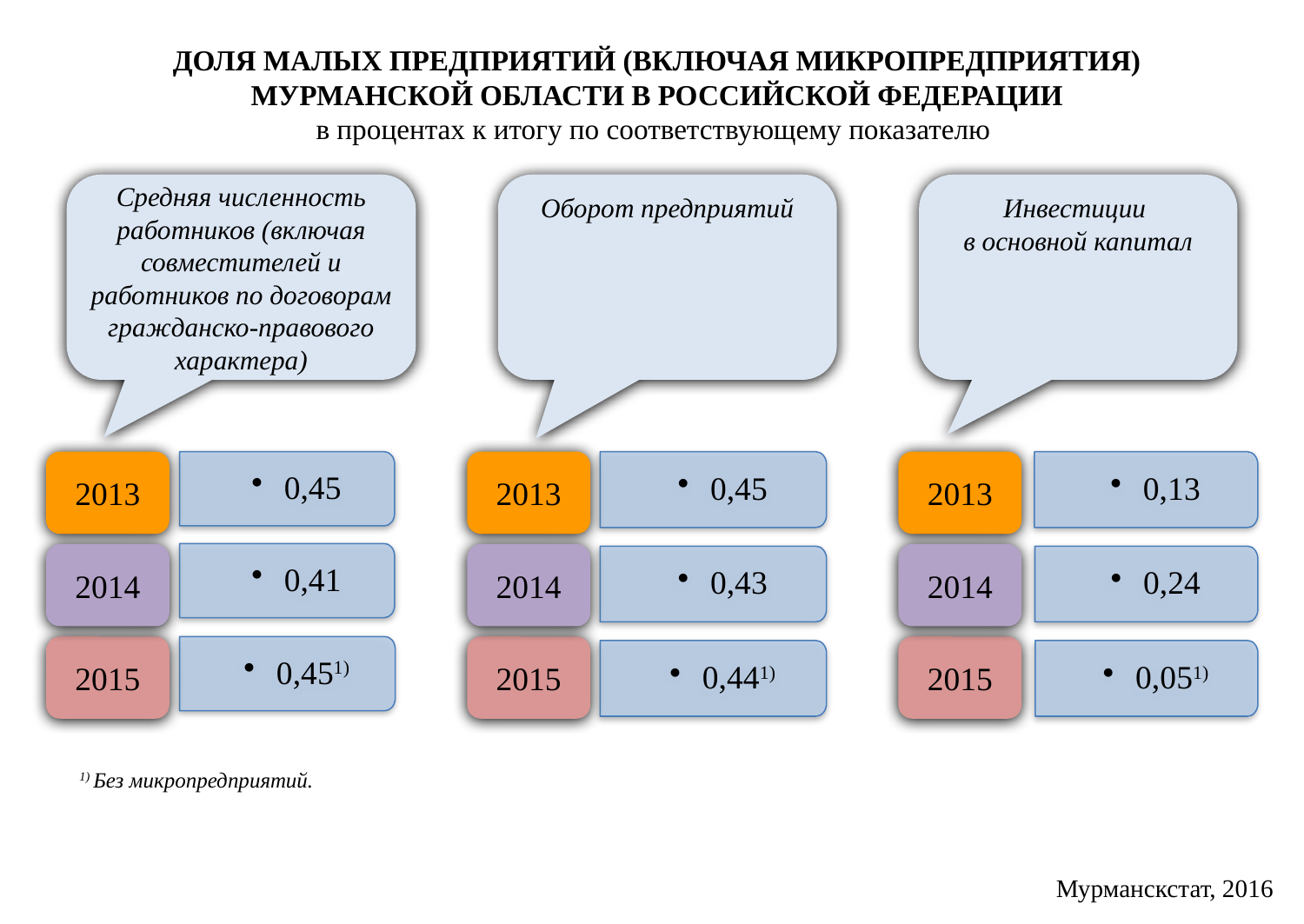

ДОЛЯ МАЛЫХ ПРЕДПРИЯТИЙ (ВКЛЮЧАЯ МИКРОПРЕДПРИЯТИЯ)
 МУРМАНСКОЙ ОБЛАСТИ В РОССИЙСКОЙ ФЕДЕРАЦИИ
в процентах к итогу по соответствующему показателю
Средняя численность работников (включая совместителей и работников по договорам гражданско-правового характера)
Оборот предприятий
Инвестиции
в основной капитал
2013
0,45
0,41
2014
2015
0,451)
2013
0,45
2014
0,43
2015
0,441)
2013
0,13
2014
0,24
2015
0,051)
1) Без микропредприятий.
Мурманскстат, 2016